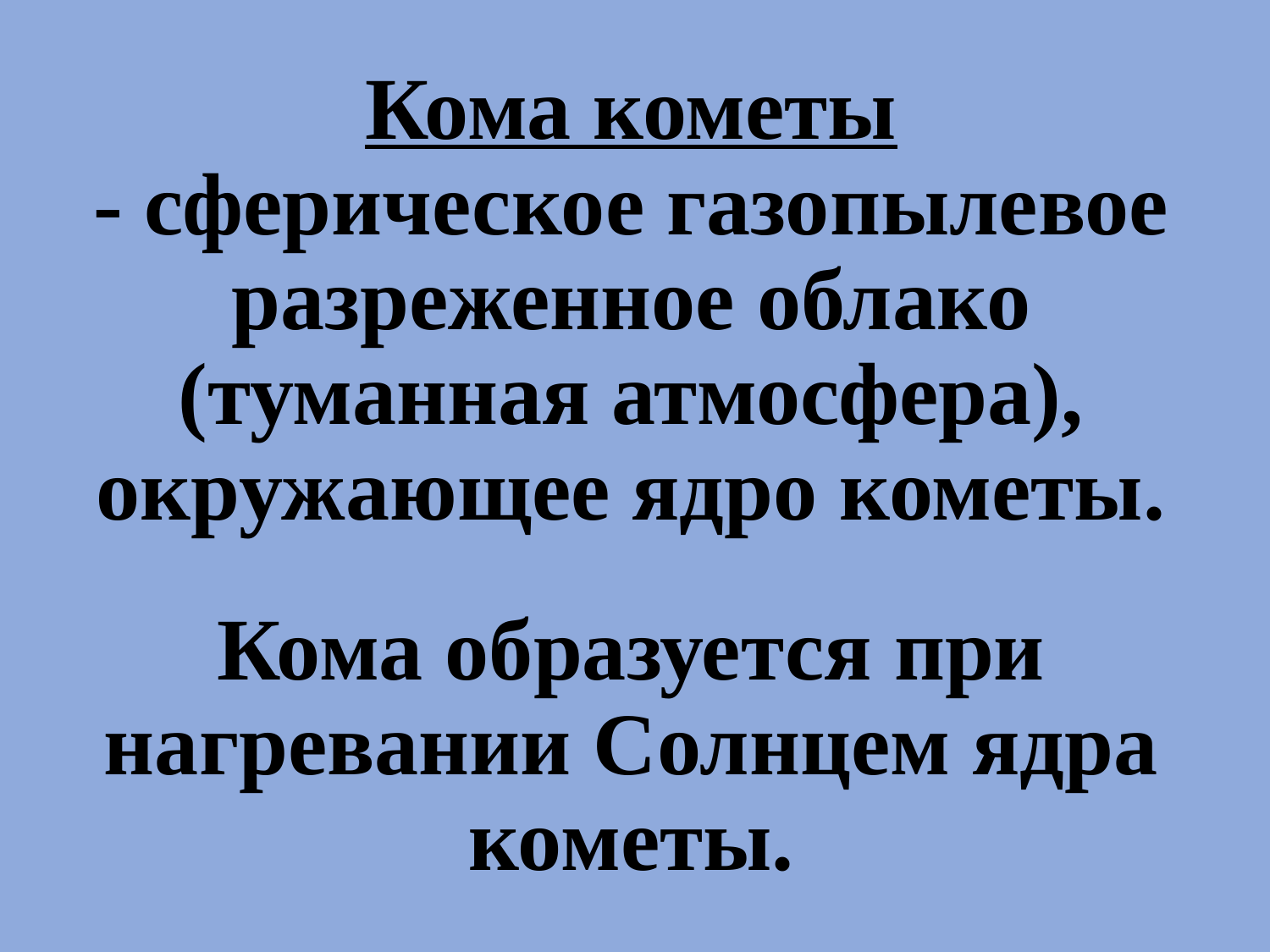

# Кома кометы - сферическое газопылевое разреженное облако (туманная атмосфера), окружающее ядро кометы. Кома образуется при нагревании Солнцем ядра кометы.